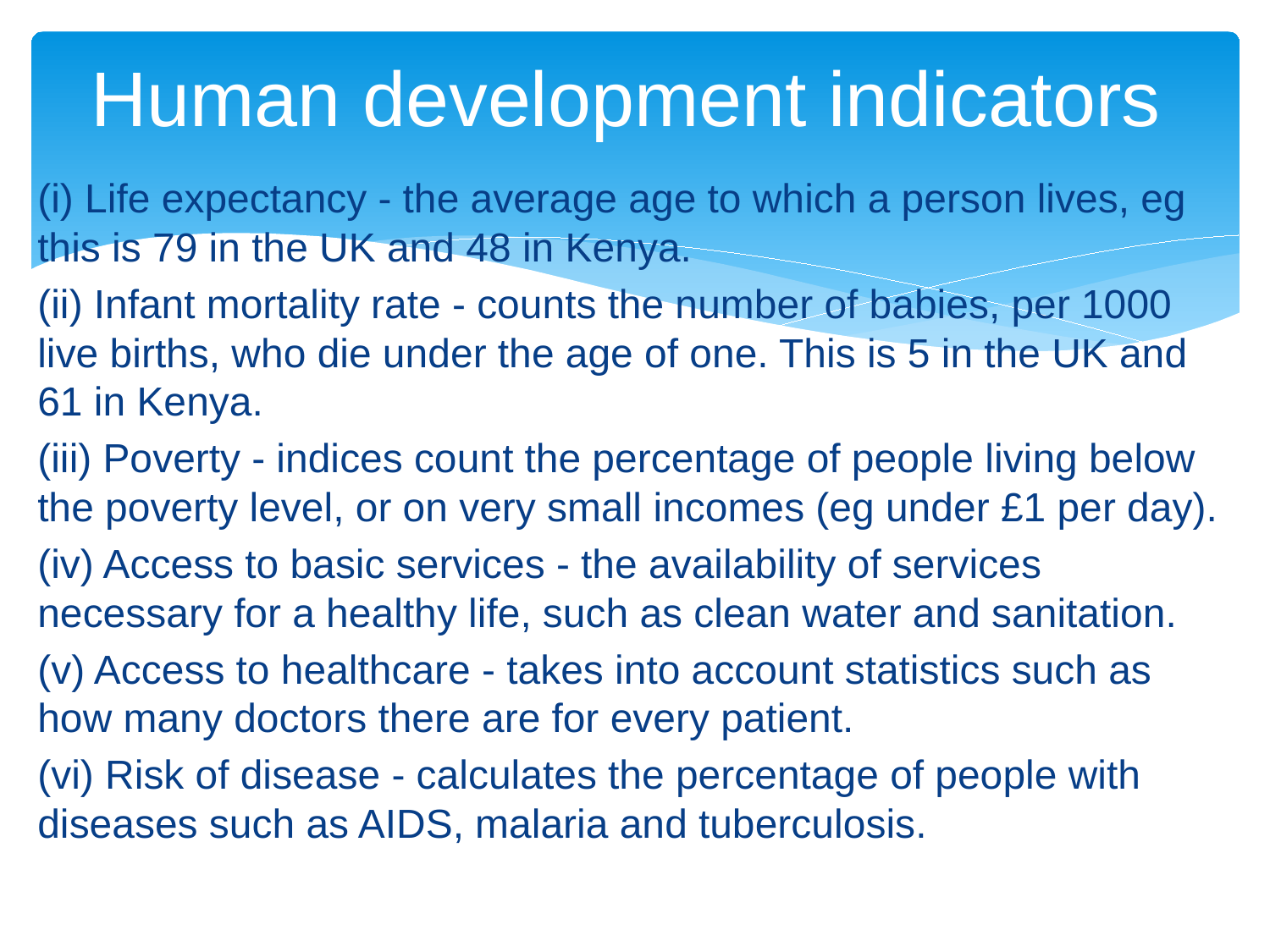

# Human development indicators
(i) Life expectancy - the average age to which a person lives, eg this is 79 in the UK and 48 in Kenya.
(ii) Infant mortality rate - counts the number of babies, per 1000 live births, who die under the age of one. This is 5 in the UK and 61 in Kenya.
(iii) Poverty - indices count the percentage of people living below the poverty level, or on very small incomes (eg under £1 per day).
(iv) Access to basic services - the availability of services necessary for a healthy life, such as clean water and sanitation.
(v) Access to healthcare - takes into account statistics such as how many doctors there are for every patient.
(vi) Risk of disease - calculates the percentage of people with diseases such as AIDS, malaria and tuberculosis.